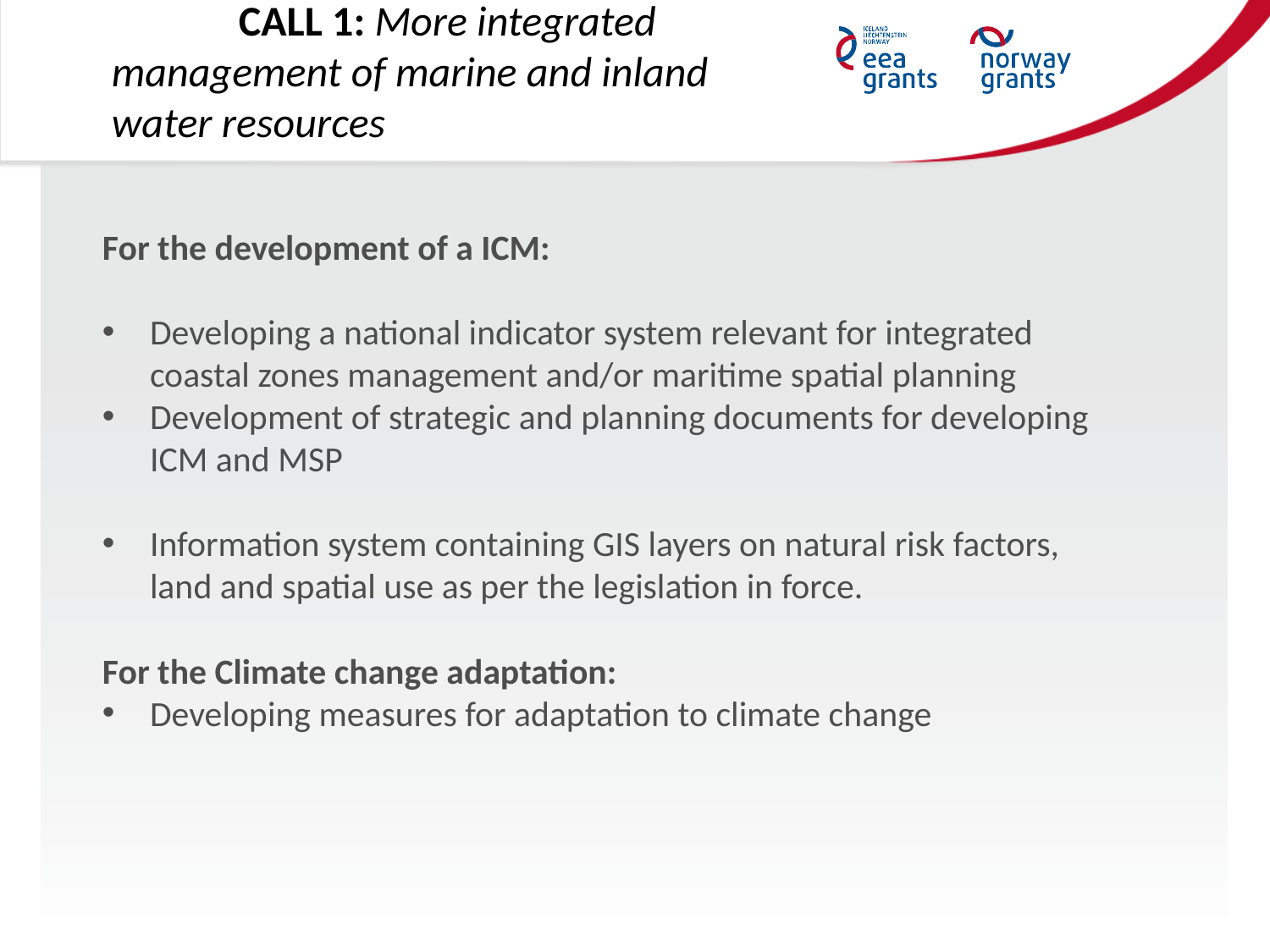

CALL 1: More integrated management of marine and inland water resources
For the development of a ICM:

Developing a national indicator system relevant for integrated coastal zones management and/or maritime spatial planning
Development of strategic and planning documents for developing ICM and MSP

Information system containing GIS layers on natural risk factors, land and spatial use as per the legislation in force.

For the Climate change adaptation:
Developing measures for adaptation to climate change